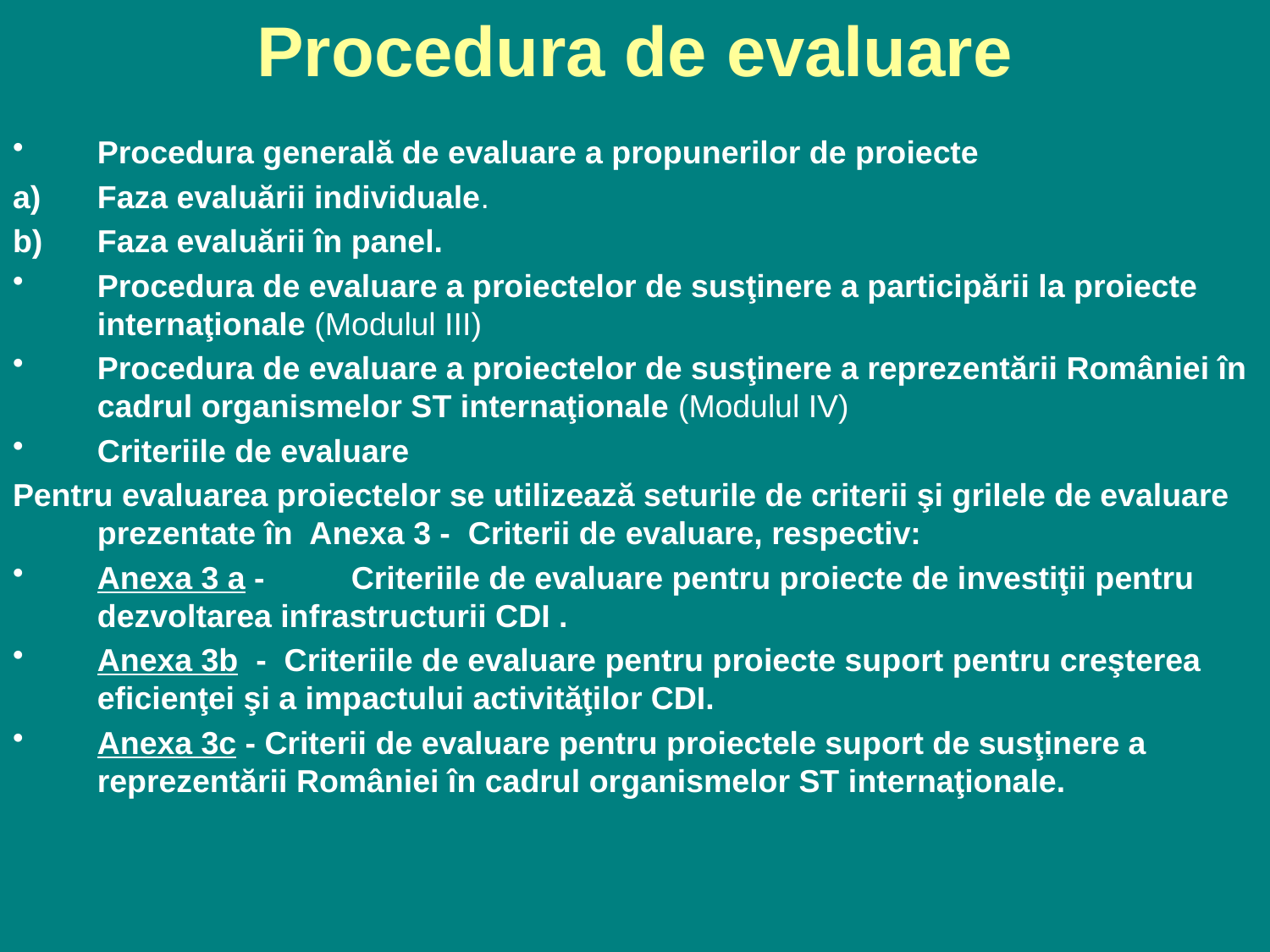

# Procedura de evaluare
Procedura generală de evaluare a propunerilor de proiecte
Faza evaluării individuale.
Faza evaluării în panel.
Procedura de evaluare a proiectelor de susţinere a participării la proiecte internaţionale (Modulul III)
Procedura de evaluare a proiectelor de susţinere a reprezentării României în cadrul organismelor ST internaţionale (Modulul IV)
Criteriile de evaluare
Pentru evaluarea proiectelor se utilizează seturile de criterii şi grilele de evaluare prezentate în  Anexa 3 -  Criterii de evaluare, respectiv:
Anexa 3 a - 	Criteriile de evaluare pentru proiecte de investiţii pentru dezvoltarea infrastructurii CDI .
Anexa 3b  -  Criteriile de evaluare pentru proiecte suport pentru creşterea eficienţei şi a impactului activităţilor CDI.
Anexa 3c - Criterii de evaluare pentru proiectele suport de susţinere a reprezentării României în cadrul organismelor ST internaţionale.